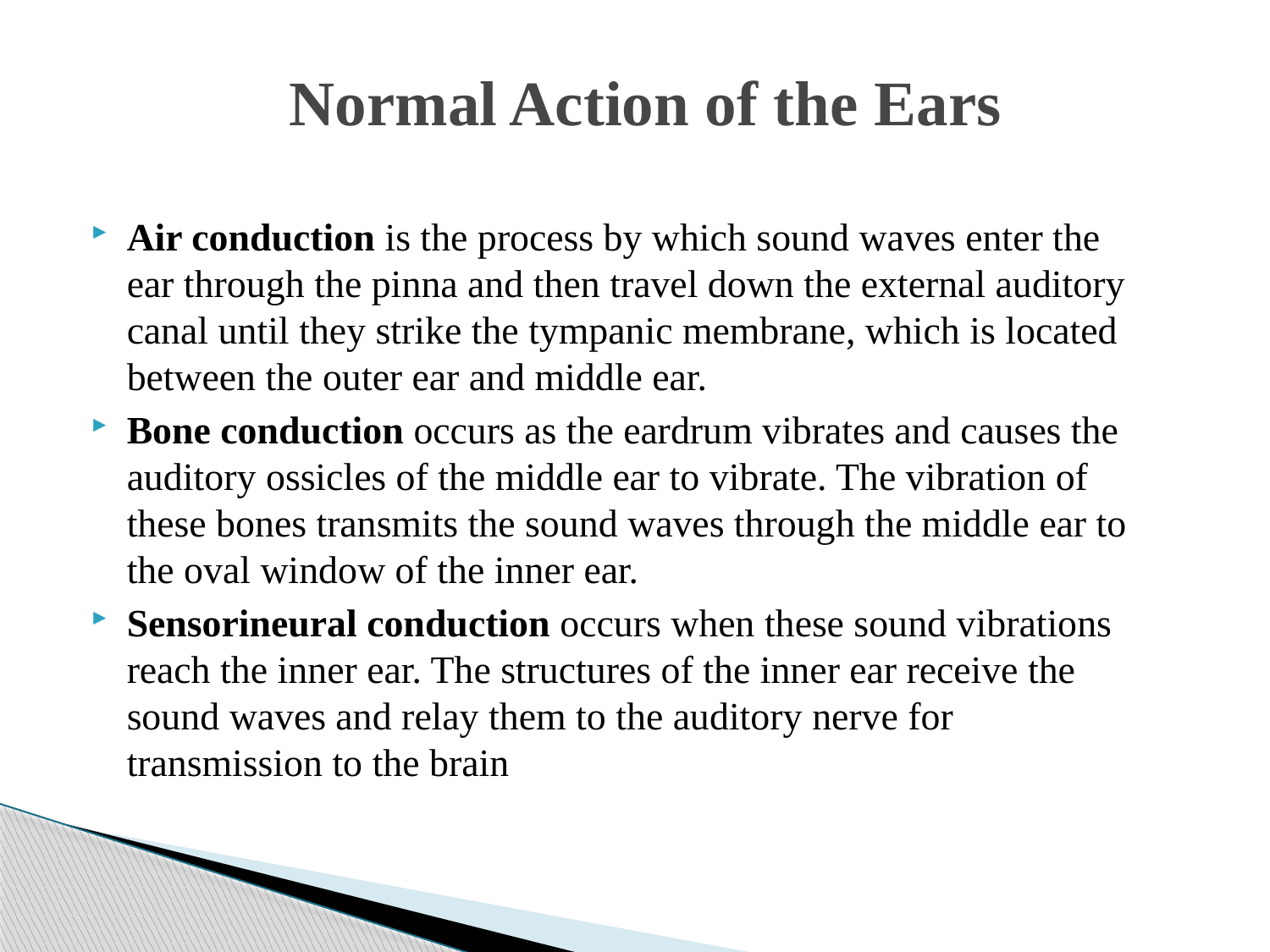

# Normal Action of the Ears
Air conduction is the process by which sound waves enter the ear through the pinna and then travel down the external auditory canal until they strike the tympanic membrane, which is located between the outer ear and middle ear.
Bone conduction occurs as the eardrum vibrates and causes the auditory ossicles of the middle ear to vibrate. The vibration of these bones transmits the sound waves through the middle ear to the oval window of the inner ear.
Sensorineural conduction occurs when these sound vibrations reach the inner ear. The structures of the inner ear receive the sound waves and relay them to the auditory nerve for transmission to the brain